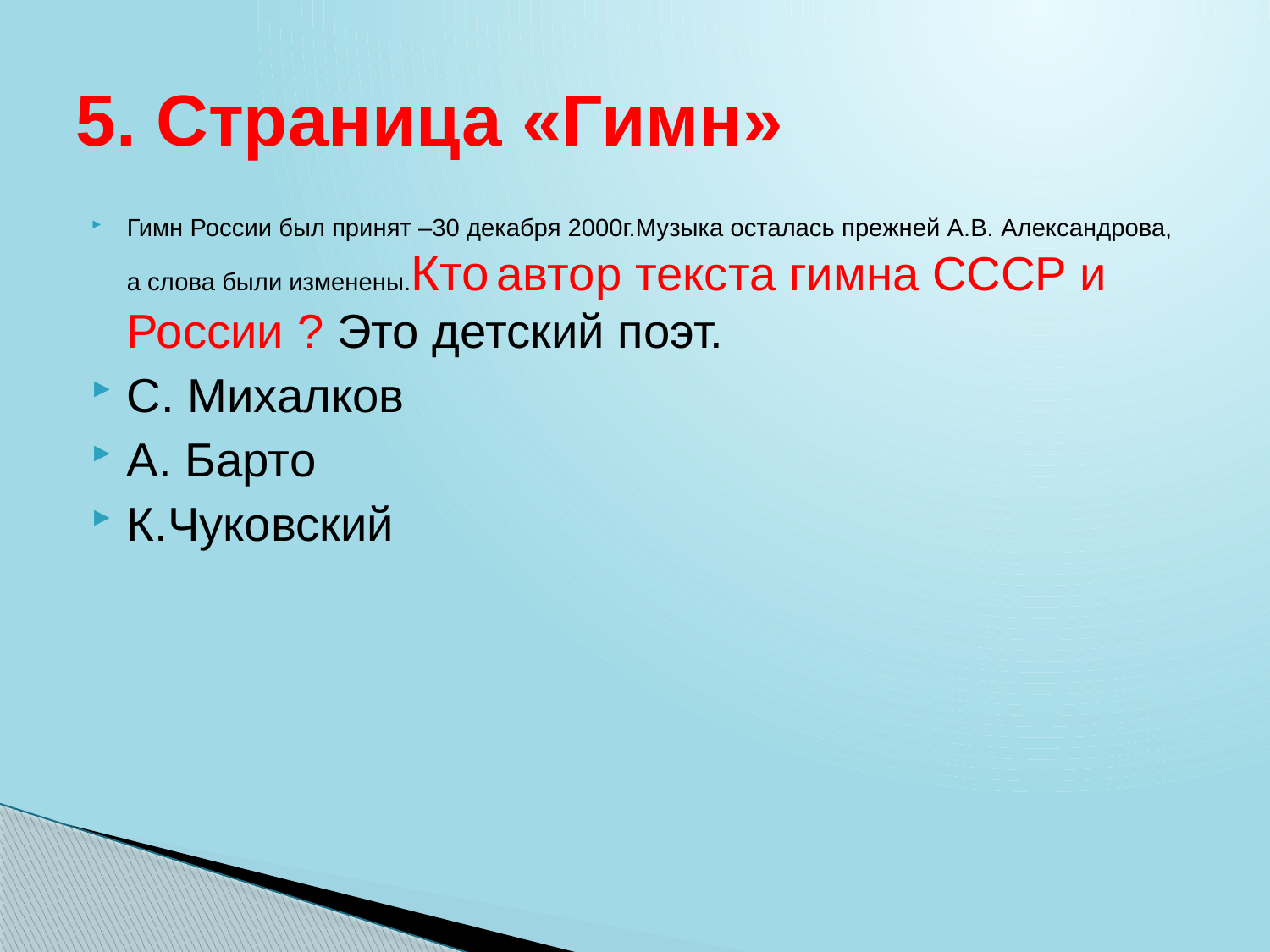

# 5. Страница «Гимн»
Гимн России был принят –30 декабря 2000г.Музыка осталась прежней А.В. Александрова, а слова были изменены.Кто автор текста гимна СССР и России ? Это детский поэт.
С. Михалков
А. Барто
К.Чуковский